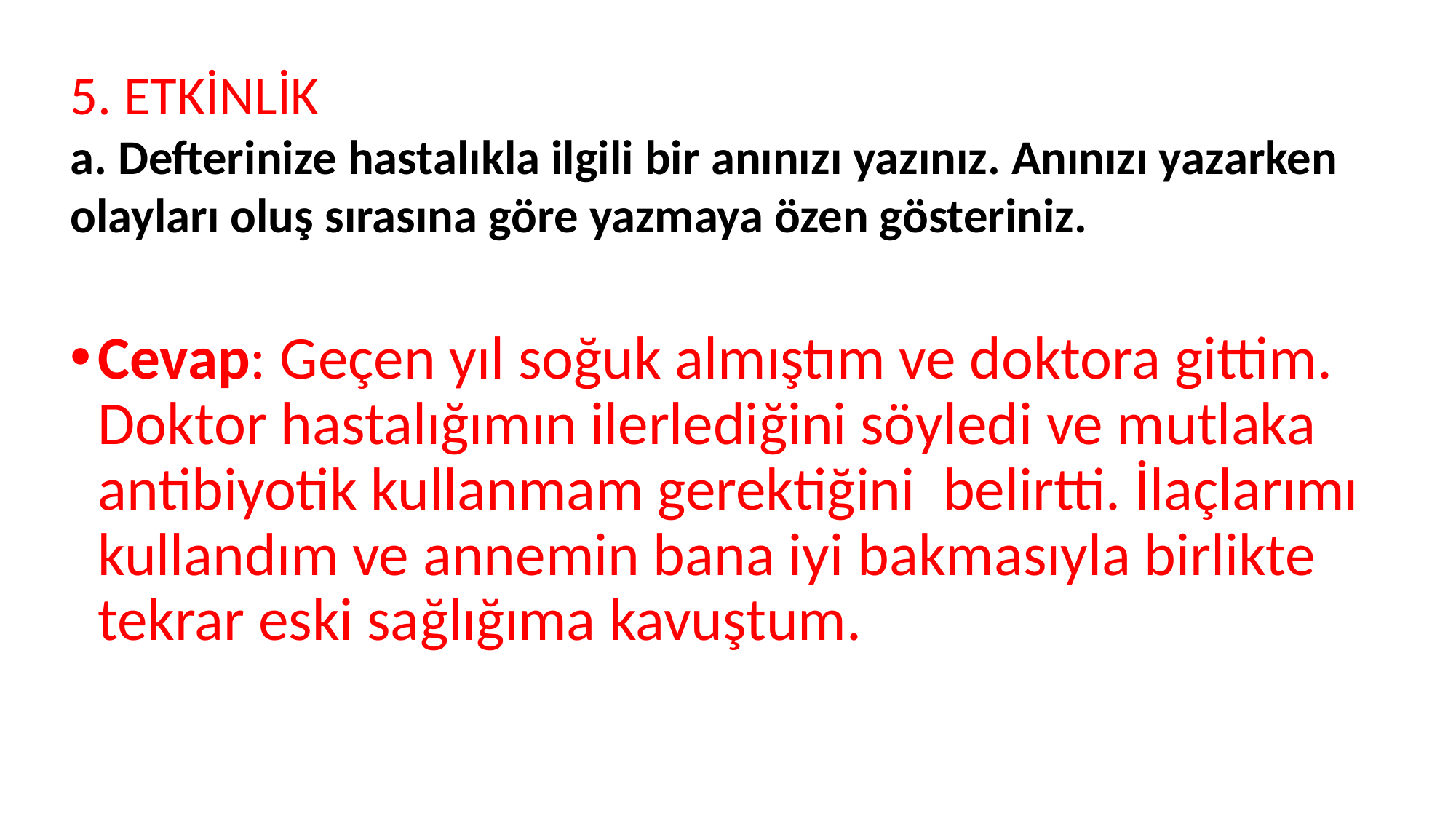

5. ETKİNLİK
a. Defterinize hastalıkla ilgili bir anınızı yazınız. Anınızı yazarken olayları oluş sırasına göre yazmaya özen gösteriniz.

Cevap: Geçen yıl soğuk almıştım ve doktora gittim. Doktor hastalığımın ilerlediğini söyledi ve mutlaka antibiyotik kullanmam gerektiğini  belirtti. İlaçlarımı kullandım ve annemin bana iyi bakmasıyla birlikte tekrar eski sağlığıma kavuştum.